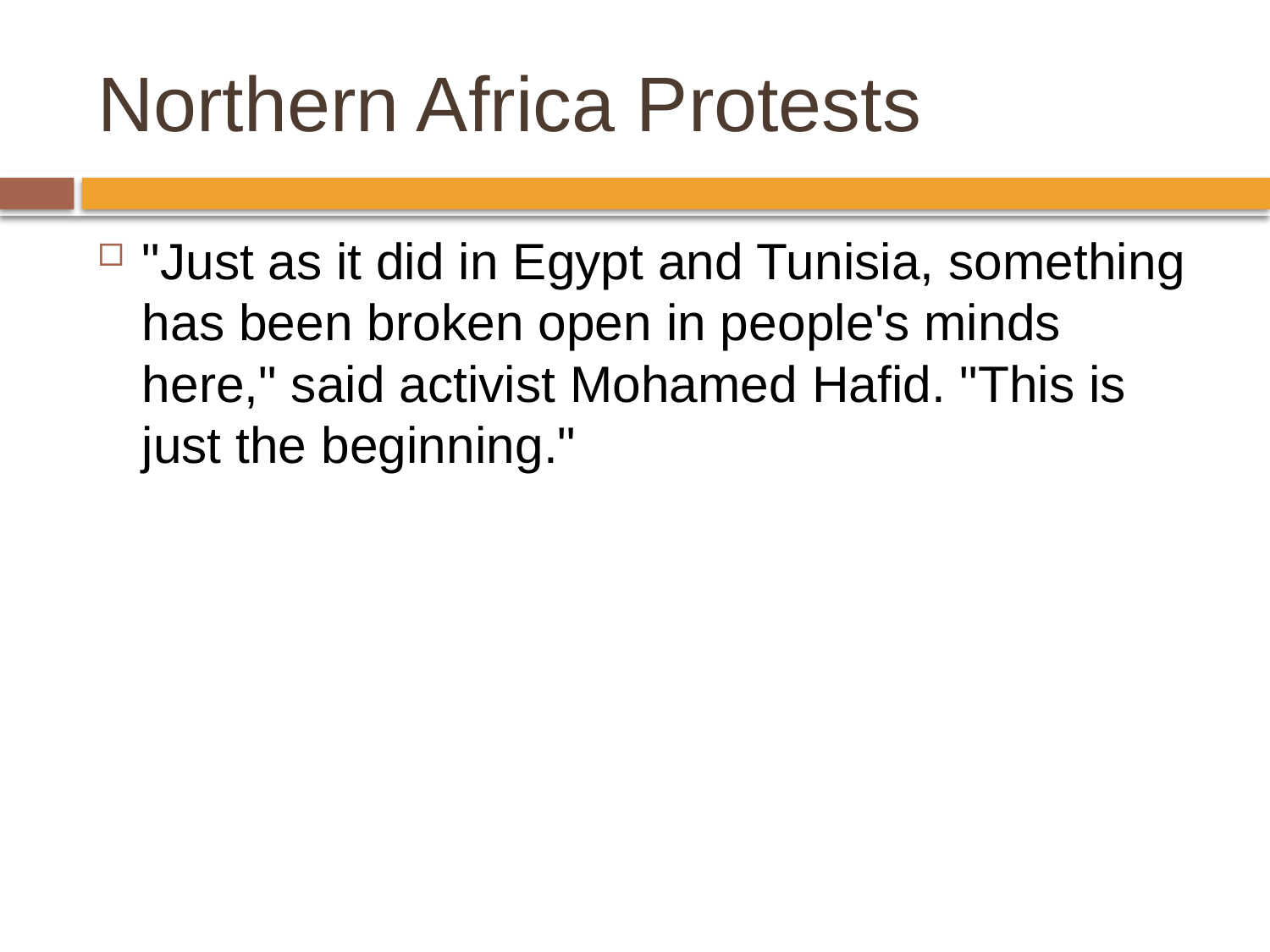

# Northern Africa Protests
"Just as it did in Egypt and Tunisia, something has been broken open in people's minds here," said activist Mohamed Hafid. "This is just the beginning."